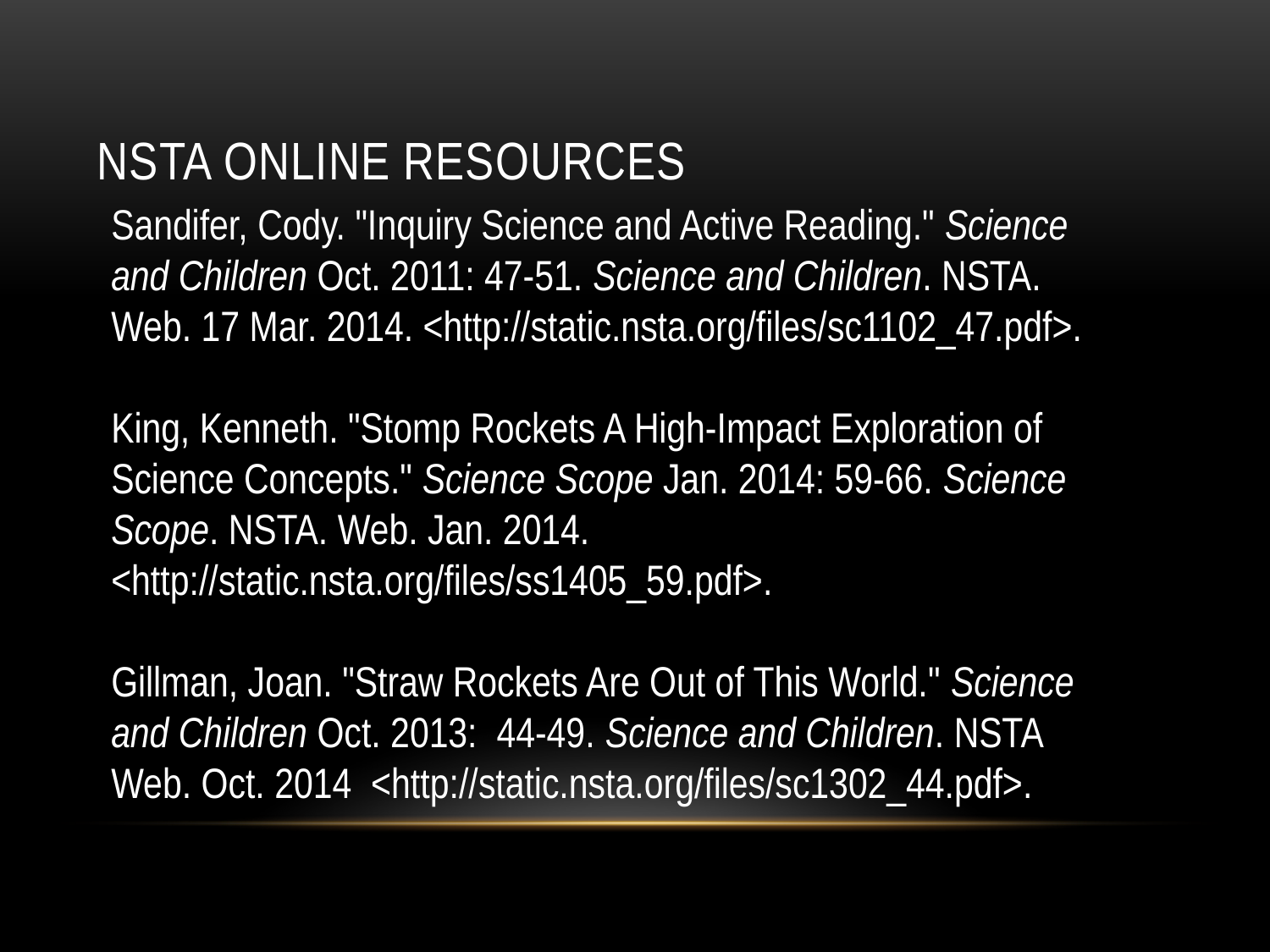

# NSTA Online Resources
Sandifer, Cody. "Inquiry Science and Active Reading." Science and Children Oct. 2011: 47-51. Science and Children. NSTA. Web. 17 Mar. 2014. <http://static.nsta.org/files/sc1102_47.pdf>.

King, Kenneth. "Stomp Rockets A High-Impact Exploration of Science Concepts." Science Scope Jan. 2014: 59-66. Science Scope. NSTA. Web. Jan. 2014. <http://static.nsta.org/files/ss1405_59.pdf>.

Gillman, Joan. "Straw Rockets Are Out of This World." Science and Children Oct. 2013:  44-49. Science and Children. NSTA Web. Oct. 2014  <http://static.nsta.org/files/sc1302_44.pdf>.